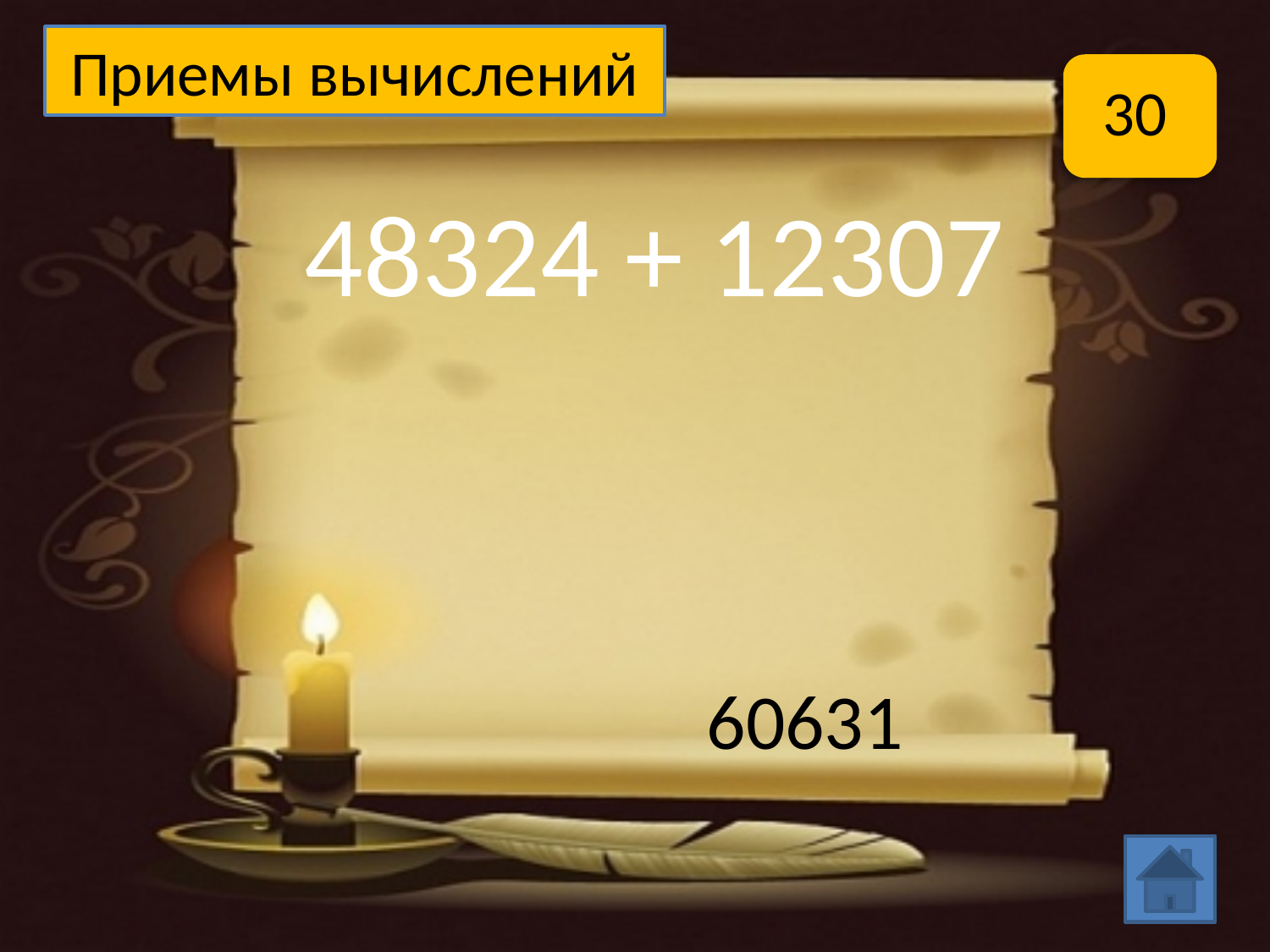

Приемы вычислений

30
48324 + 12307

60631